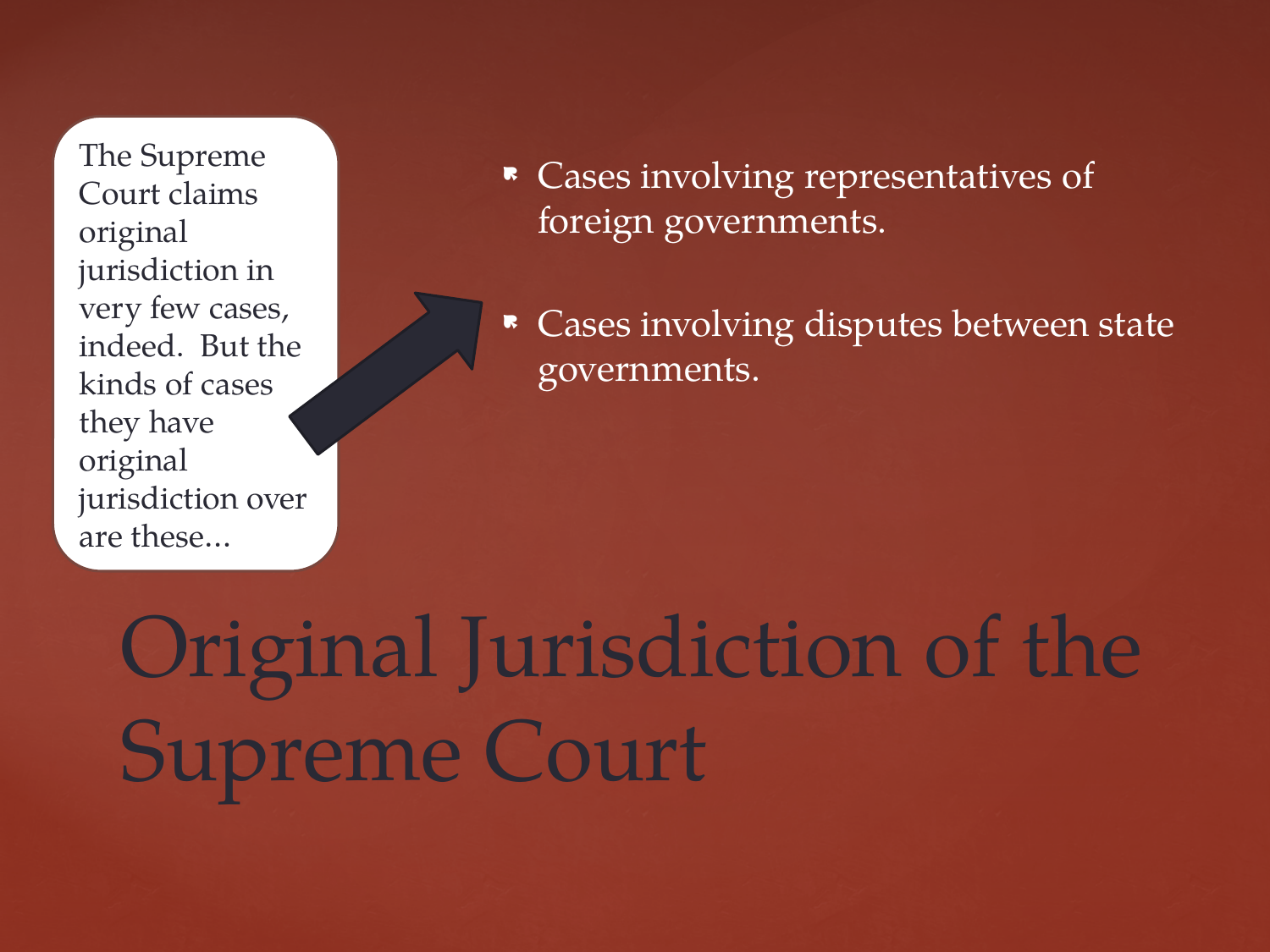

Cases involving representatives of foreign governments.

Cases involving disputes between state governments.
The Supreme Court claims original jurisdiction in very few cases, indeed.  But the kinds of cases they have original jurisdiction over are these…

# Original Jurisdiction of the Supreme Court